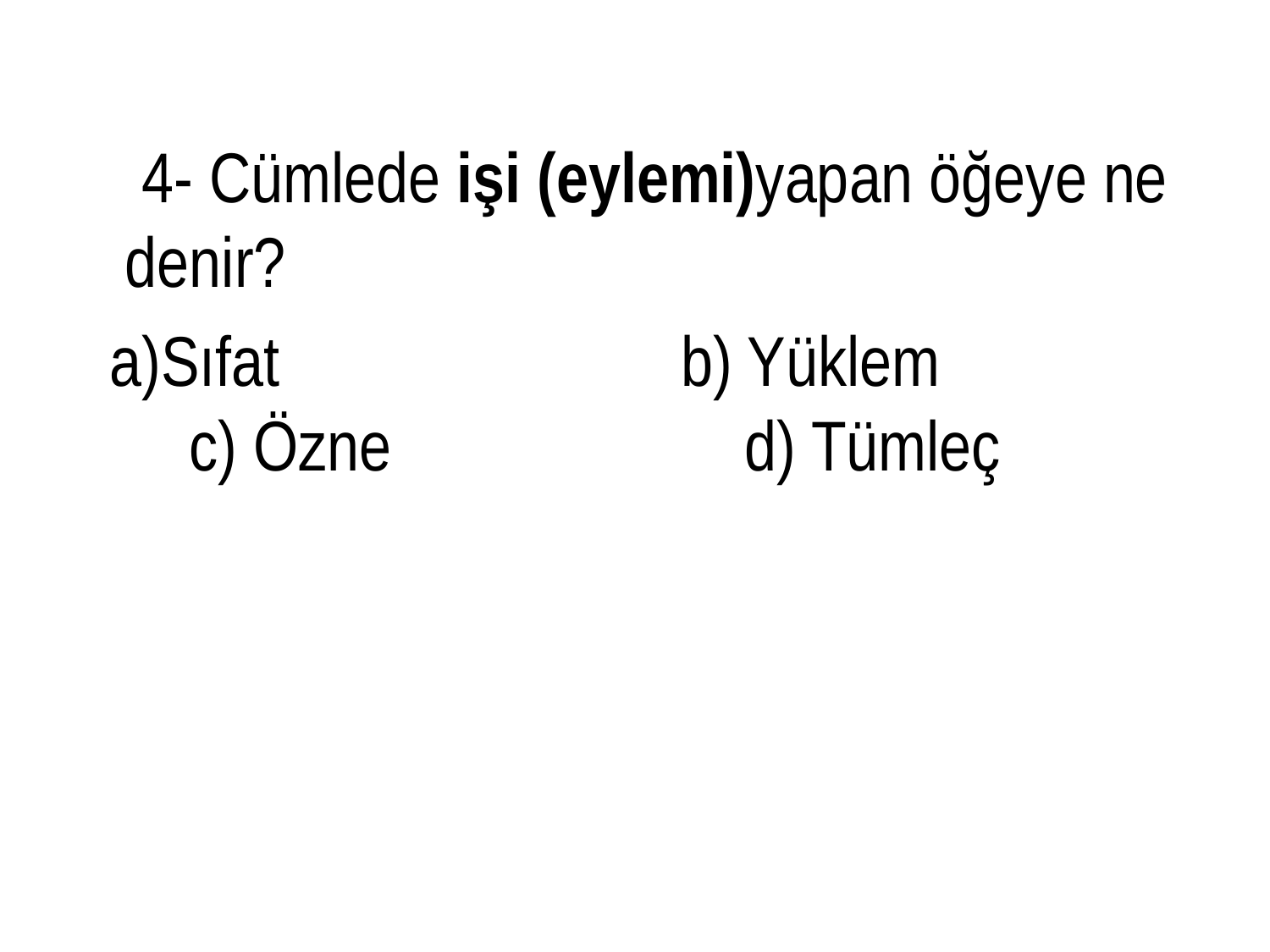

4- Cümlede işi (eylemi)yapan öğeye ne denir?
  a)Sıfat                         b) Yüklem                    c) Özne                      d) Tümleç